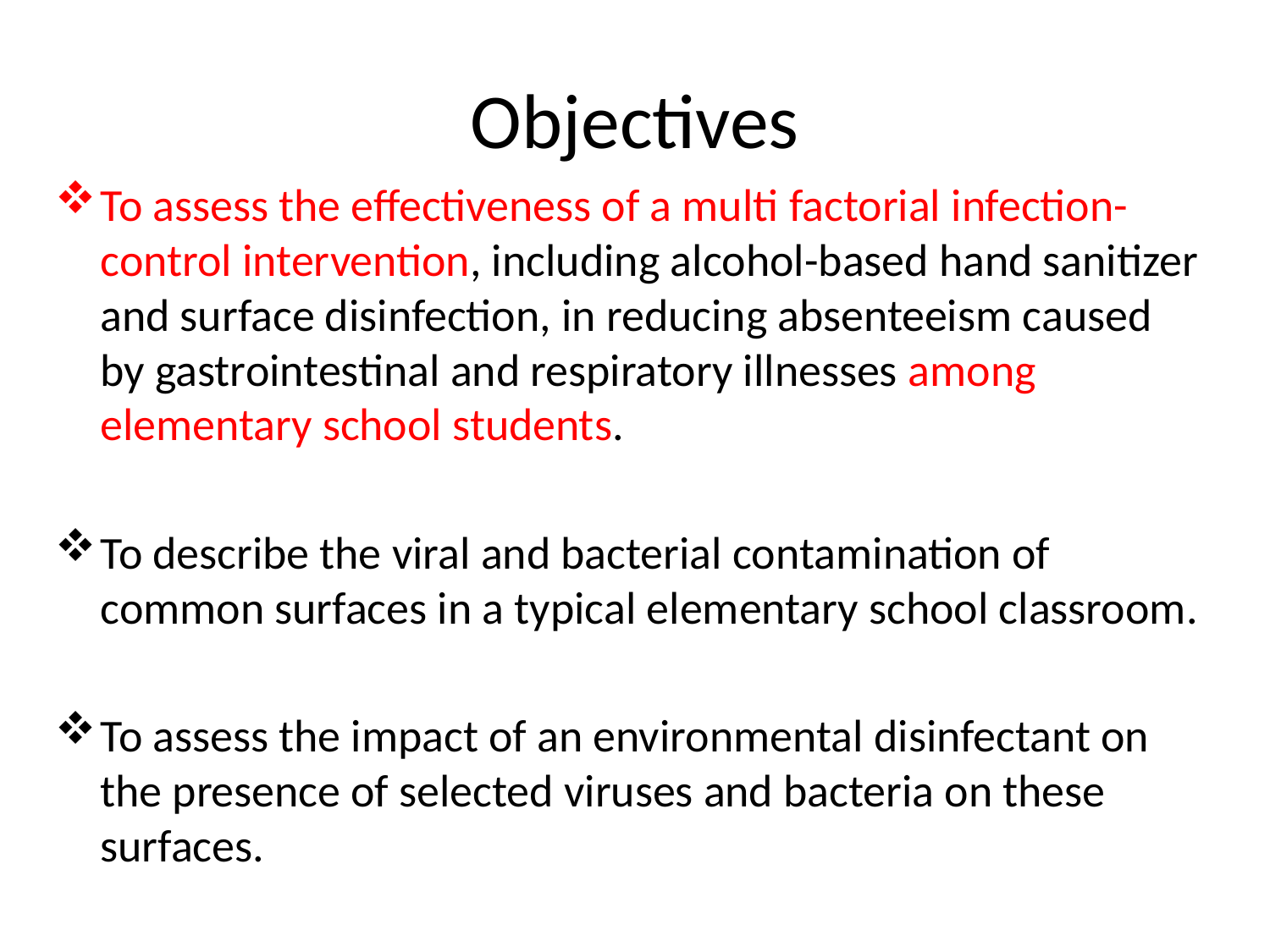

# Objectives
To assess the effectiveness of a multi factorial infection-control intervention, including alcohol-based hand sanitizer and surface disinfection, in reducing absenteeism caused by gastrointestinal and respiratory illnesses among elementary school students.

To describe the viral and bacterial contamination of common surfaces in a typical elementary school classroom.

To assess the impact of an environmental disinfectant on the presence of selected viruses and bacteria on these surfaces.